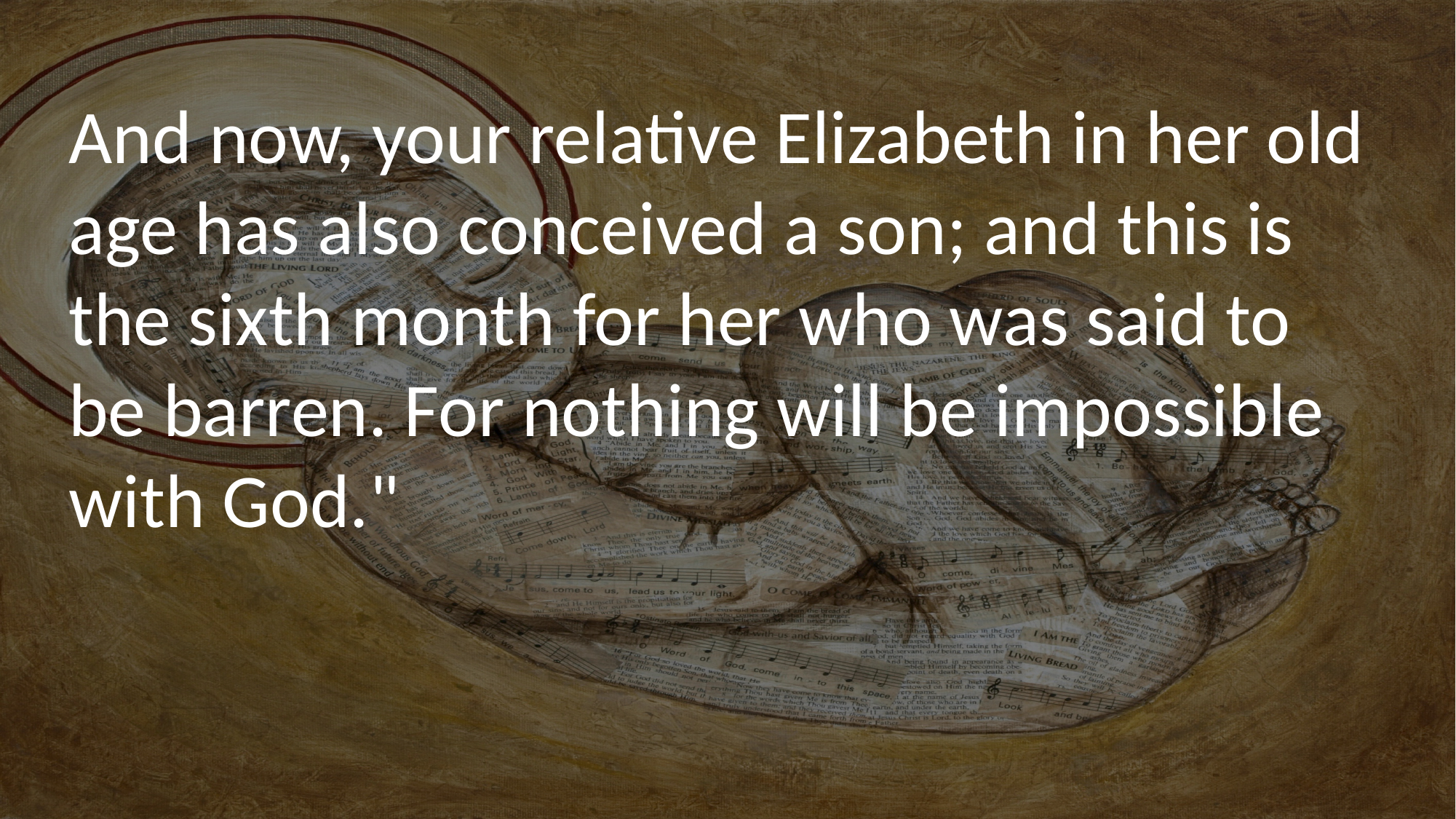

And now, your relative Elizabeth in her old age has also conceived a son; and this is the sixth month for her who was said to be barren. For nothing will be impossible with God."